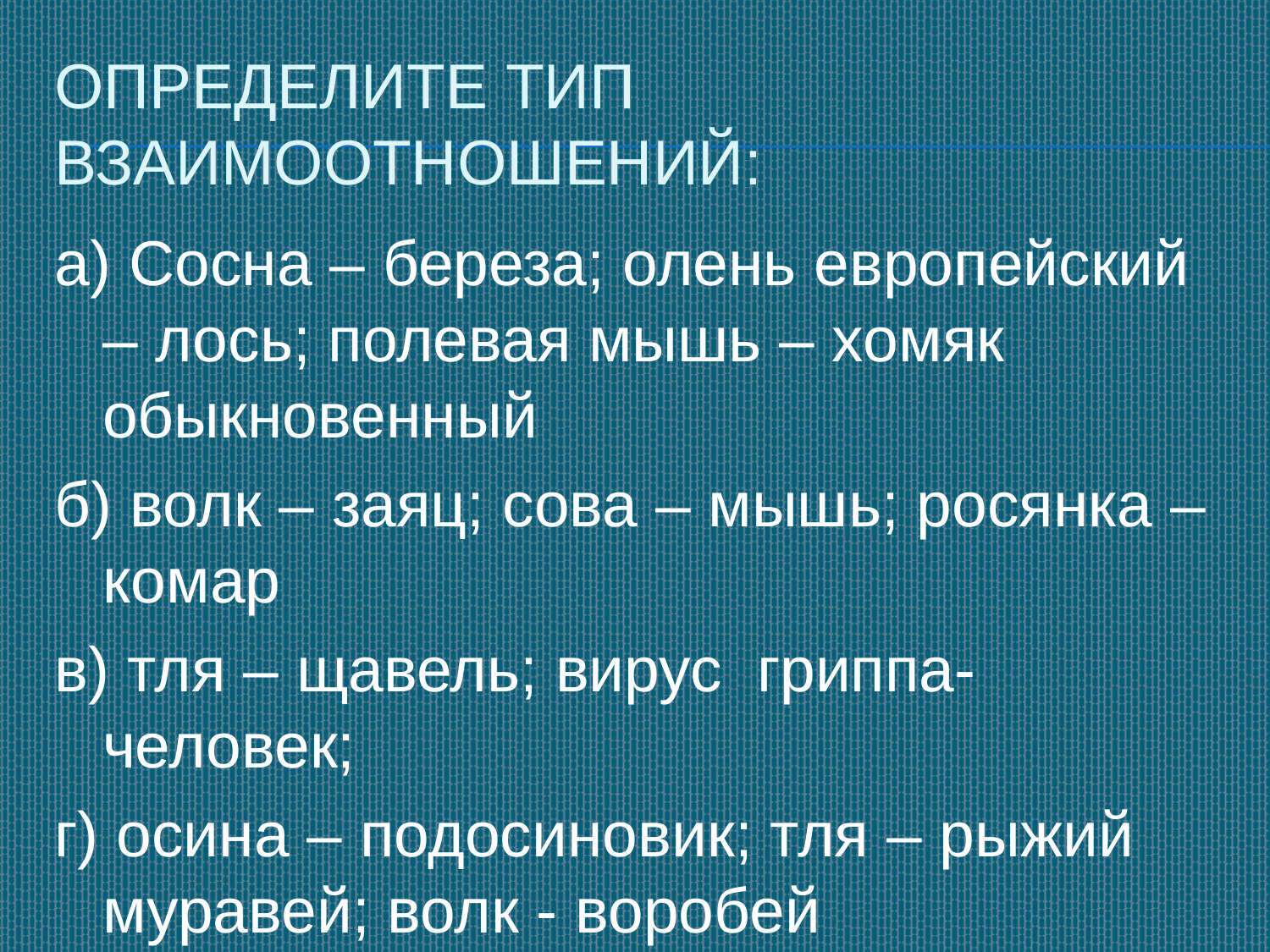

# Определите тип взаимоотношений:
а) Сосна – береза; олень европейский – лось; полевая мышь – хомяк обыкновенный
б) волк – заяц; сова – мышь; росянка – комар
в) тля – щавель; вирус  гриппа- человек;
г) осина – подосиновик; тля – рыжий муравей; волк - воробей